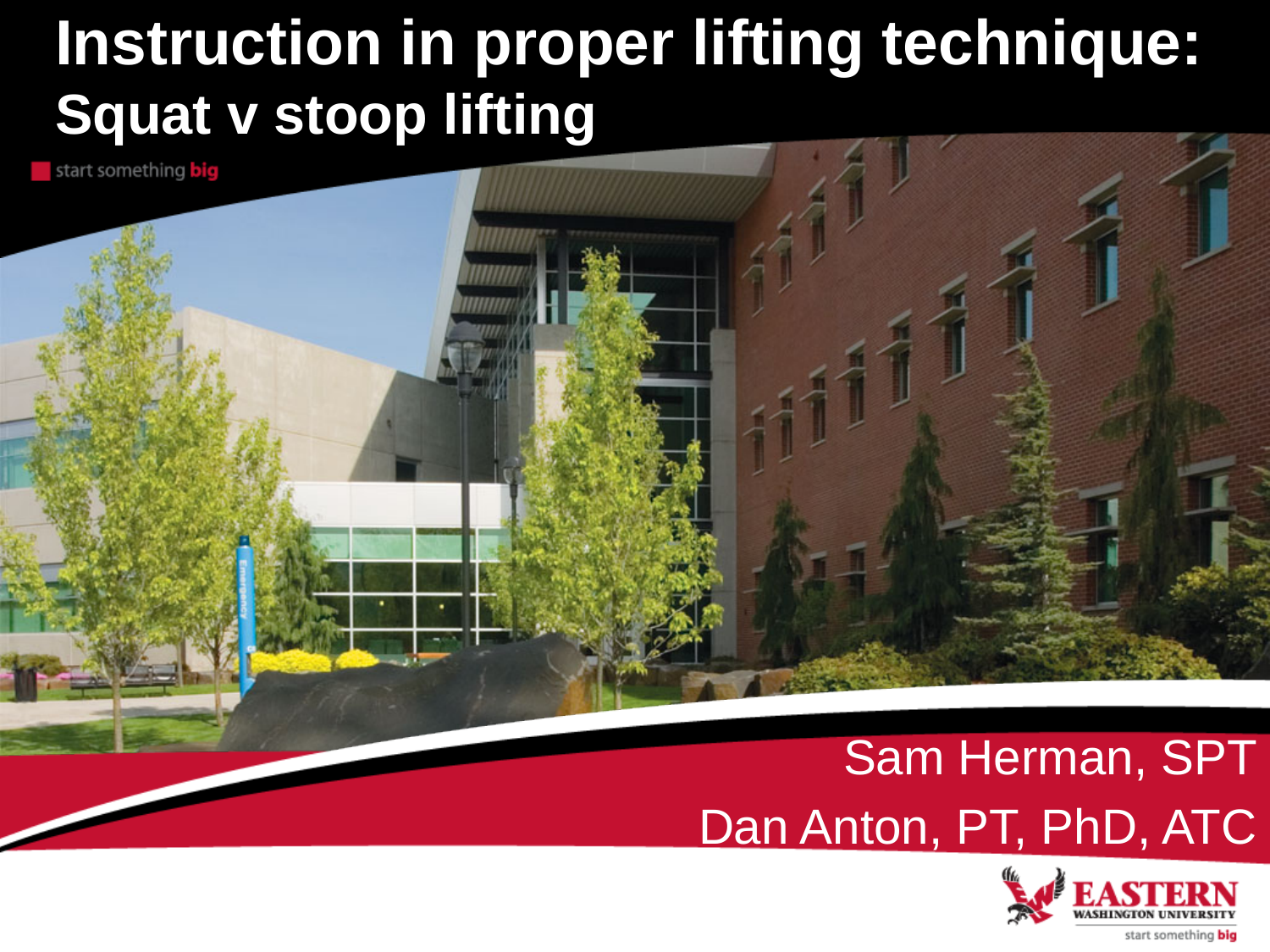

# Instruction in proper lifting technique: Squat v stoop lifting
Sam Herman, SPT
Dan Anton, PT, PhD, ATC